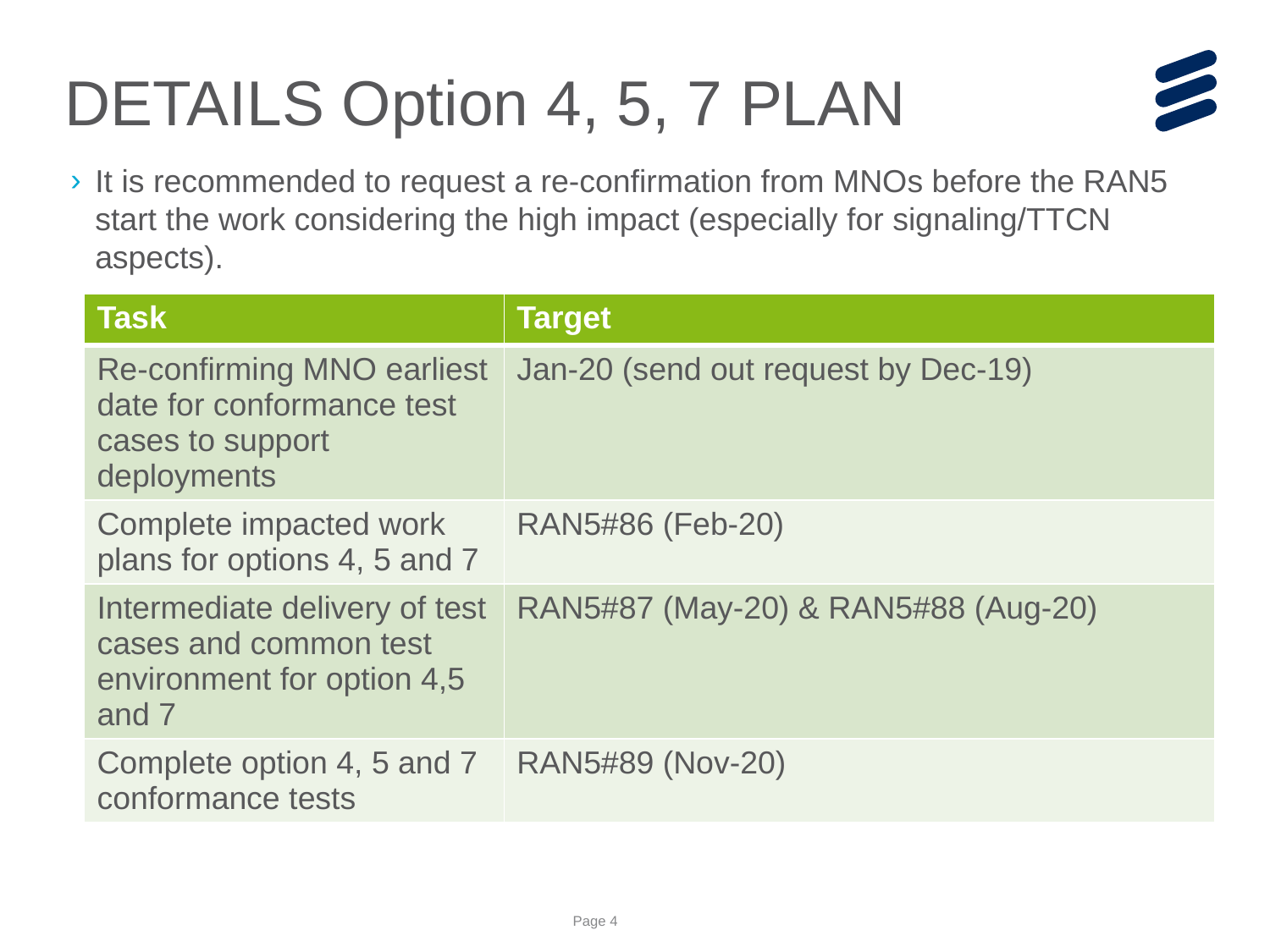

# DETAILS Option 4, 5, 7 PLAN
It is recommended to request a re-confirmation from MNOs before the RAN5 start the work considering the high impact (especially for signaling/TTCN aspects).

| Task | Target |
| --- | --- |
| Re-confirming MNO earliest date for conformance test cases to support deployments | Jan-20 (send out request by Dec-19) |
| Complete impacted work plans for options 4, 5 and 7 | RAN5#86 (Feb-20) |
| Intermediate delivery of test cases and common test environment for option 4,5 and 7 | RAN5#87 (May-20) & RAN5#88 (Aug-20) |
| Complete option 4, 5 and 7 conformance tests | RAN5#89 (Nov-20) |